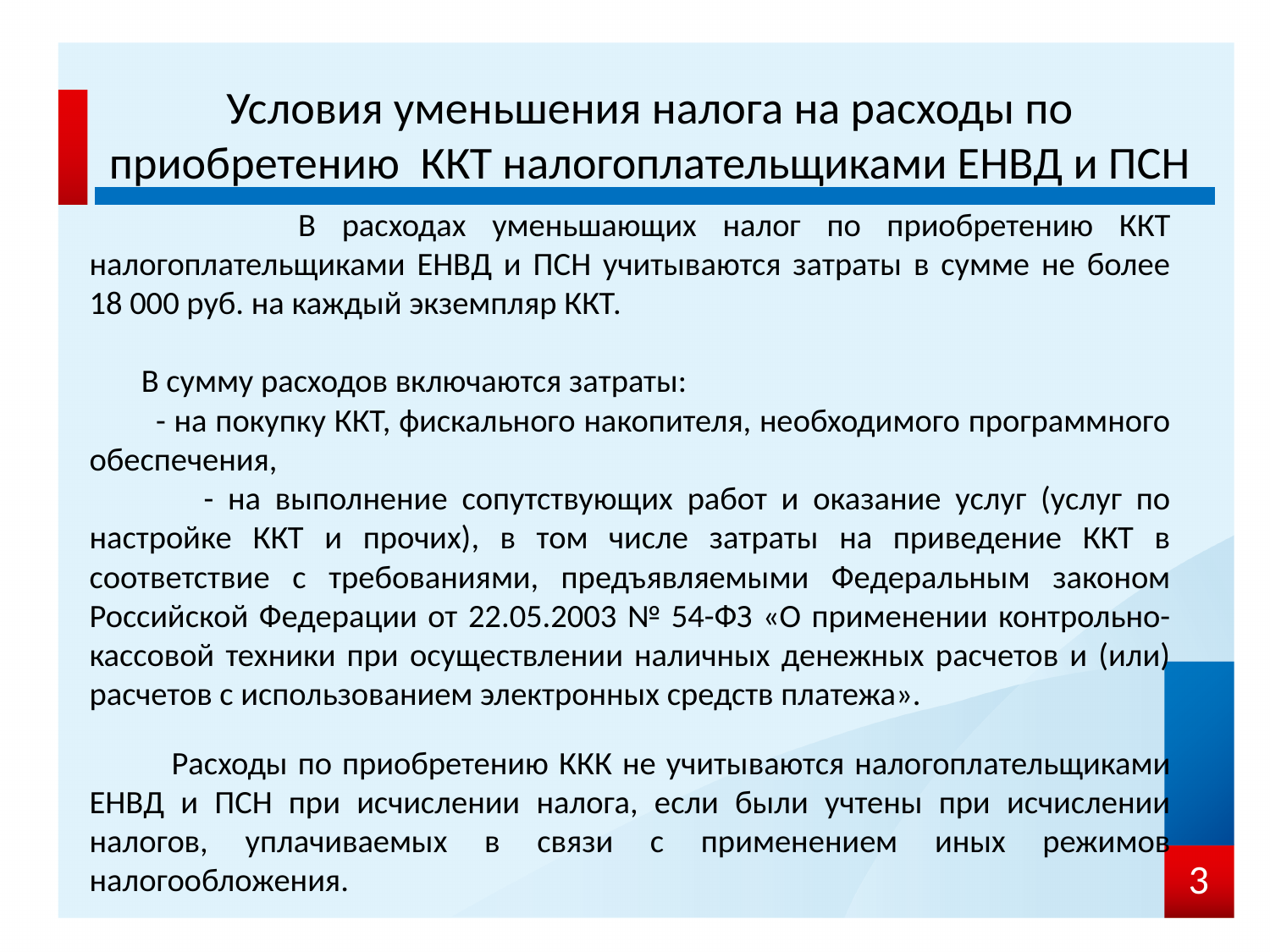

# Условия уменьшения налога на расходы по приобретению  ККТ налогоплательщиками ЕНВД и ПСН
        В расходах уменьшающих налог по приобретению ККТ налогоплательщиками ЕНВД и ПСН учитываются затраты в сумме не более 18 000 руб. на каждый экземпляр ККТ.

       В сумму расходов включаются затраты:
        - на покупку ККТ, фискального накопителя, необходимого программного обеспечения,
        - на выполнение сопутствующих работ и оказание услуг (услуг по настройке ККТ и прочих), в том числе затраты на приведение ККТ в соответствие с требованиями, предъявляемыми Федеральным законом Российской Федерации от 22.05.2003 № 54-ФЗ «О применении контрольно-кассовой техники при осуществлении наличных денежных расчетов и (или) расчетов с использованием электронных средств платежа».

        Расходы по приобретению ККК не учитываются налогоплательщиками ЕНВД и ПСН при исчислении налога, если были учтены при исчислении налогов, уплачиваемых в связи с применением иных режимов налогообложения.
3